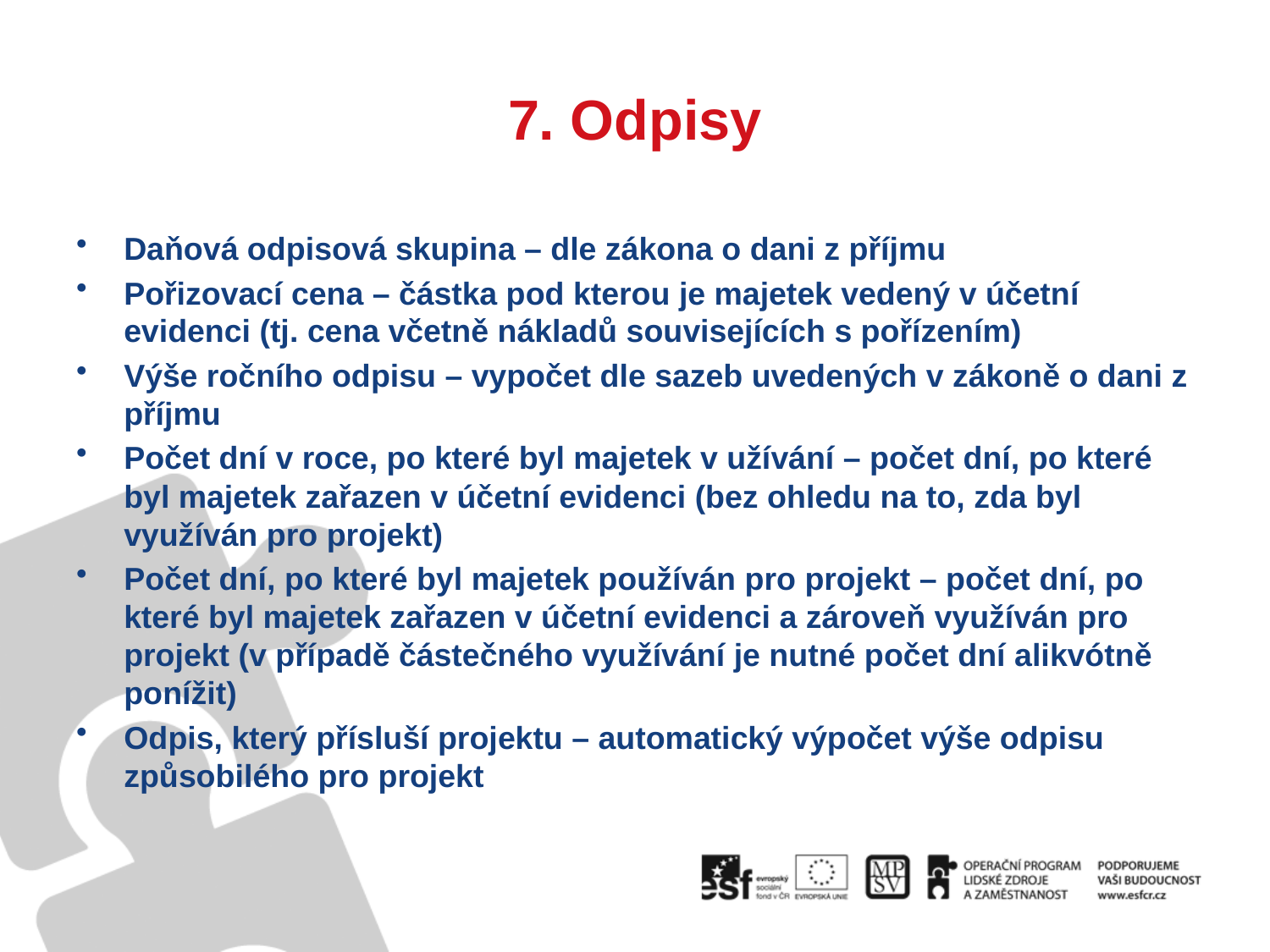

# 7. Odpisy
Daňová odpisová skupina – dle zákona o dani z příjmu
Pořizovací cena – částka pod kterou je majetek vedený v účetní evidenci (tj. cena včetně nákladů souvisejících s pořízením)
Výše ročního odpisu – vypočet dle sazeb uvedených v zákoně o dani z příjmu
Počet dní v roce, po které byl majetek v užívání – počet dní, po které byl majetek zařazen v účetní evidenci (bez ohledu na to, zda byl využíván pro projekt)
Počet dní, po které byl majetek používán pro projekt – počet dní, po které byl majetek zařazen v účetní evidenci a zároveň využíván pro projekt (v případě částečného využívání je nutné počet dní alikvótně ponížit)
Odpis, který přísluší projektu – automatický výpočet výše odpisu způsobilého pro projekt